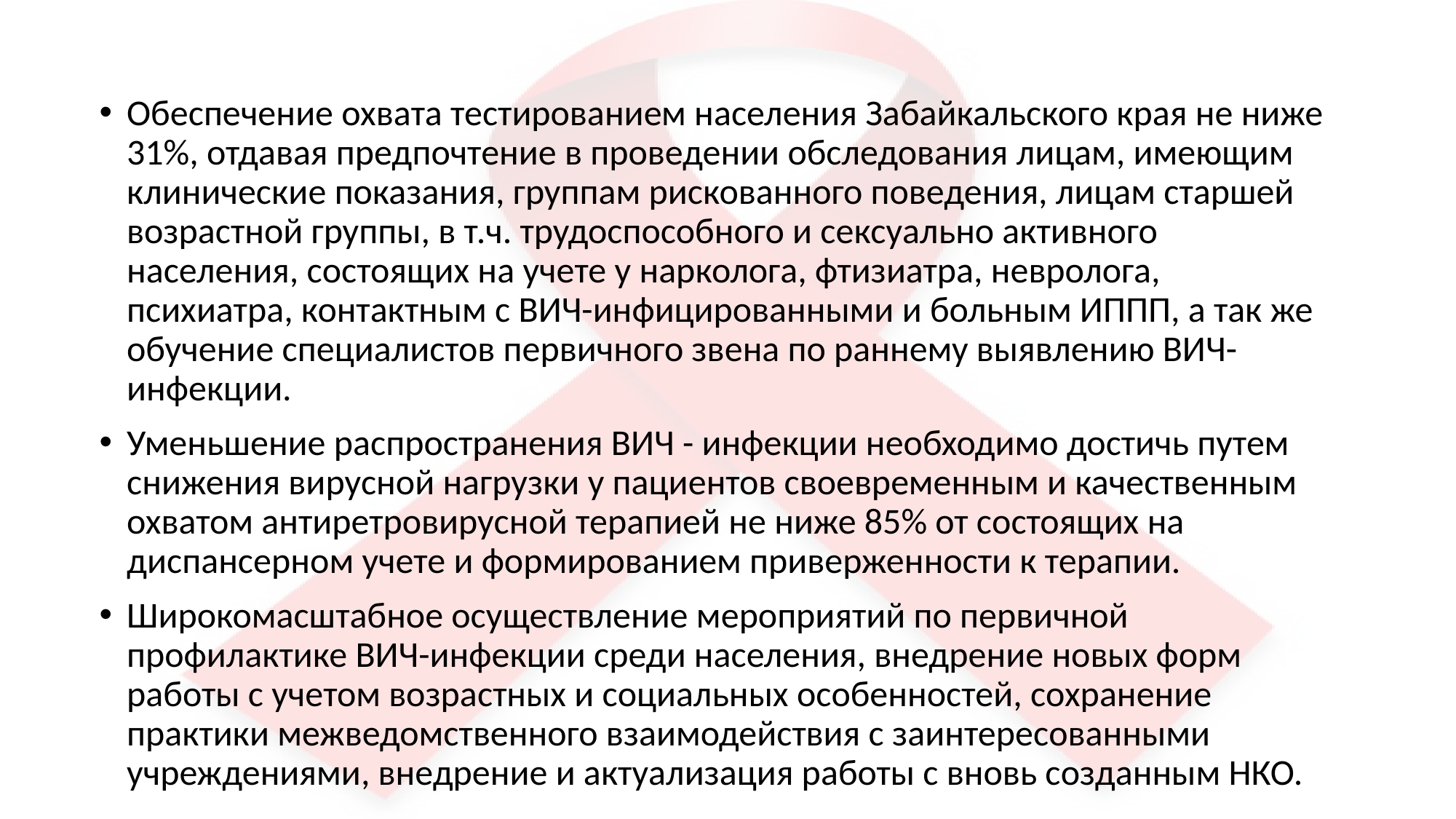

Обеспечение охвата тестированием населения Забайкальского края не ниже 31%, отдавая предпочтение в проведении обследования лицам, имеющим клинические показания, группам рискованного поведения, лицам старшей возрастной группы, в т.ч. трудоспособного и сексуально активного населения, состоящих на учете у нарколога, фтизиатра, невролога, психиатра, контактным с ВИЧ-инфицированными и больным ИППП, а так же обучение специалистов первичного звена по раннему выявлению ВИЧ- инфекции.
Уменьшение распространения ВИЧ - инфекции необходимо достичь путем снижения вирусной нагрузки у пациентов своевременным и качественным охватом антиретровирусной терапией не ниже 85% от состоящих на диспансерном учете и формированием приверженности к терапии.
Широкомасштабное осуществление мероприятий по первичной профилактике ВИЧ-инфекции среди населения, внедрение новых форм работы с учетом возрастных и социальных особенностей, сохранение практики межведомственного взаимодействия с заинтересованными учреждениями, внедрение и актуализация работы с вновь созданным НКО.